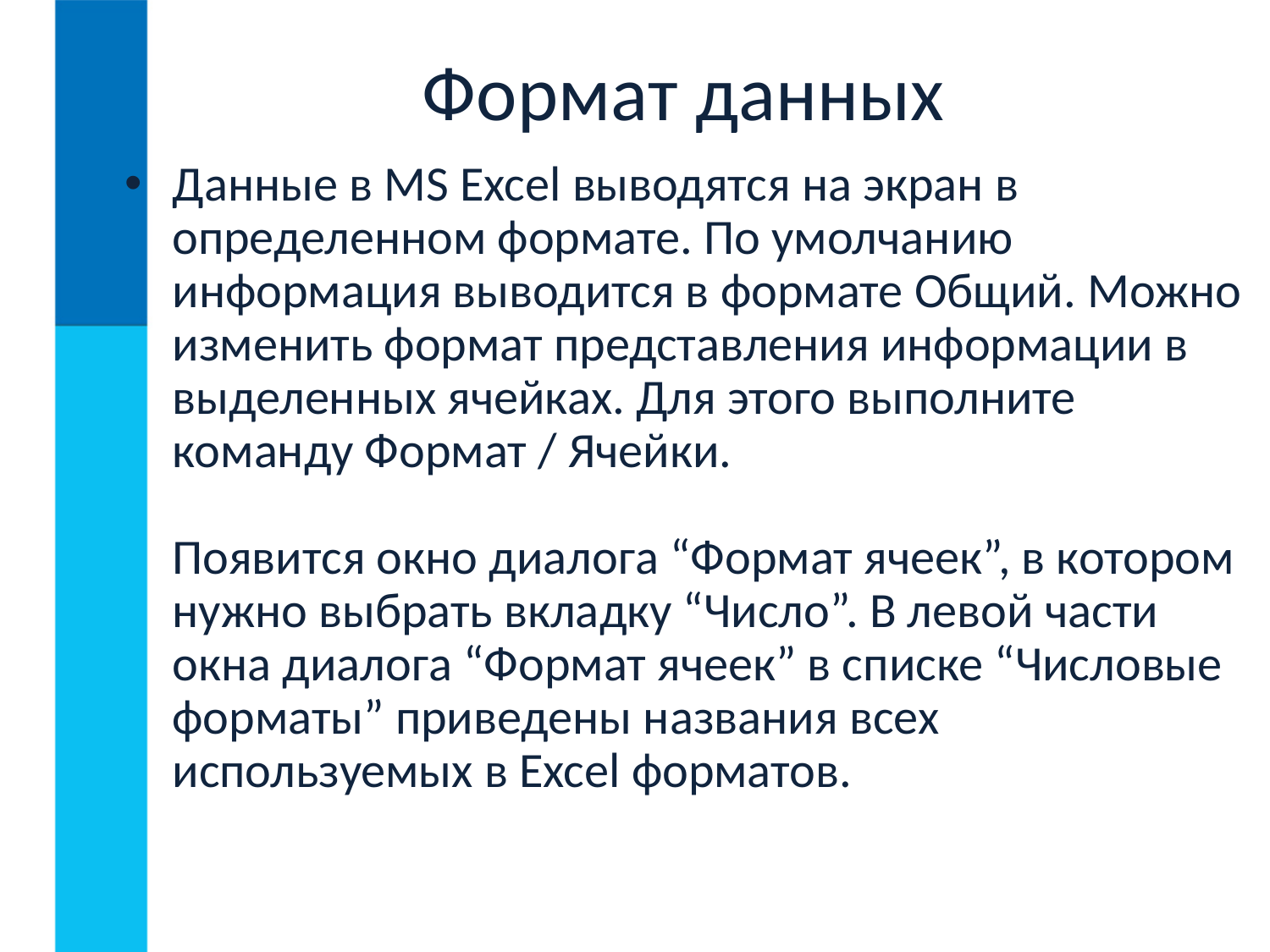

Формат данных
Данные в MS Excel выводятся на экран в определенном формате. По умолчанию информация выводится в формате Общий. Можно изменить формат представления информации в выделенных ячейках. Для этого выполните команду Формат / Ячейки.
Появится окно диалога “Формат ячеек”, в котором нужно выбрать вкладку “Число”. В левой части окна диалога “Формат ячеек” в списке “Числовые форматы” приведены названия всех используемых в Excel форматов.